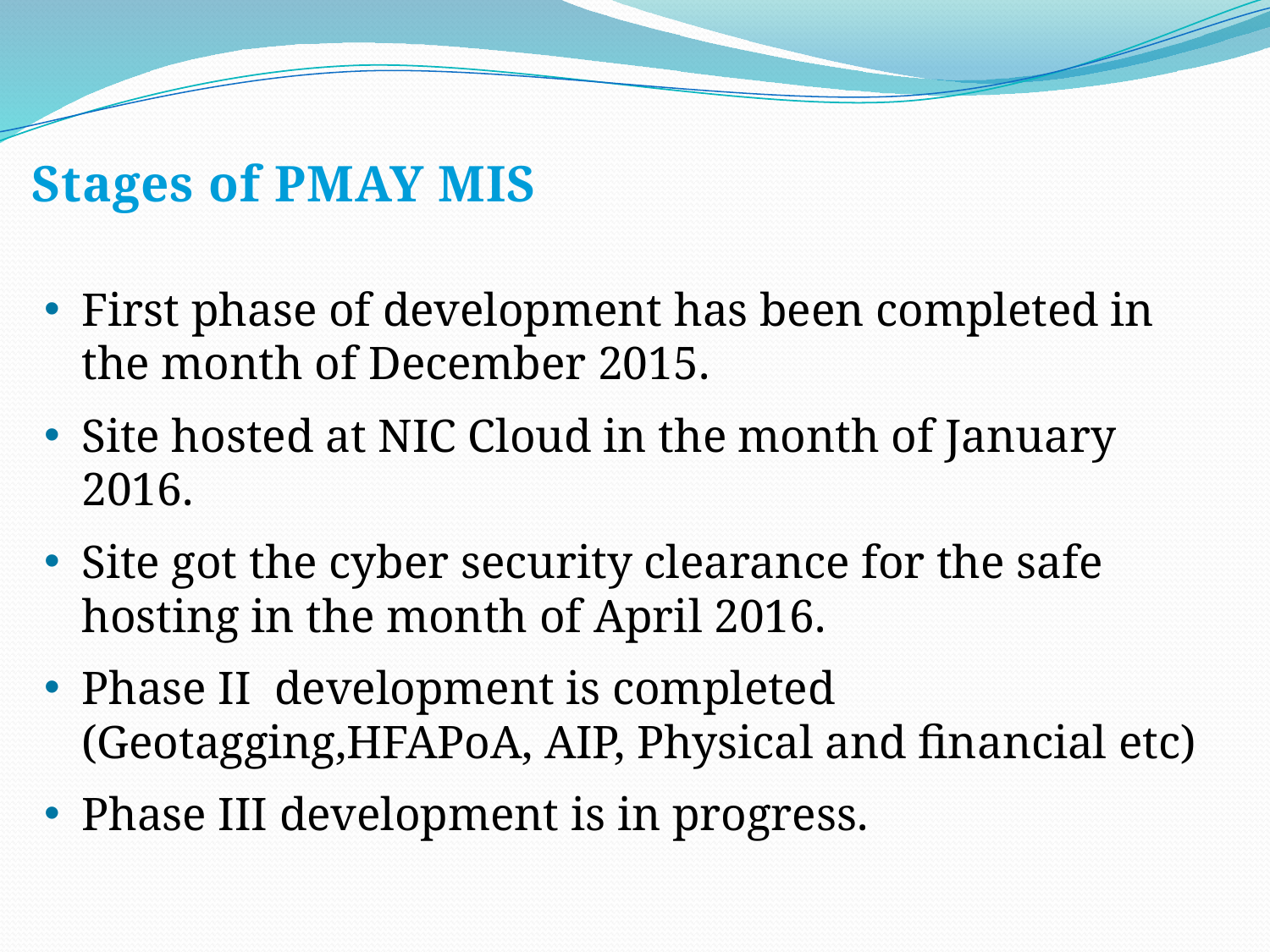

# Stages of PMAY MIS
First phase of development has been completed in the month of December 2015.
Site hosted at NIC Cloud in the month of January 2016.
Site got the cyber security clearance for the safe hosting in the month of April 2016.
Phase II  development is completed (Geotagging,HFAPoA, AIP, Physical and financial etc)
Phase III development is in progress.